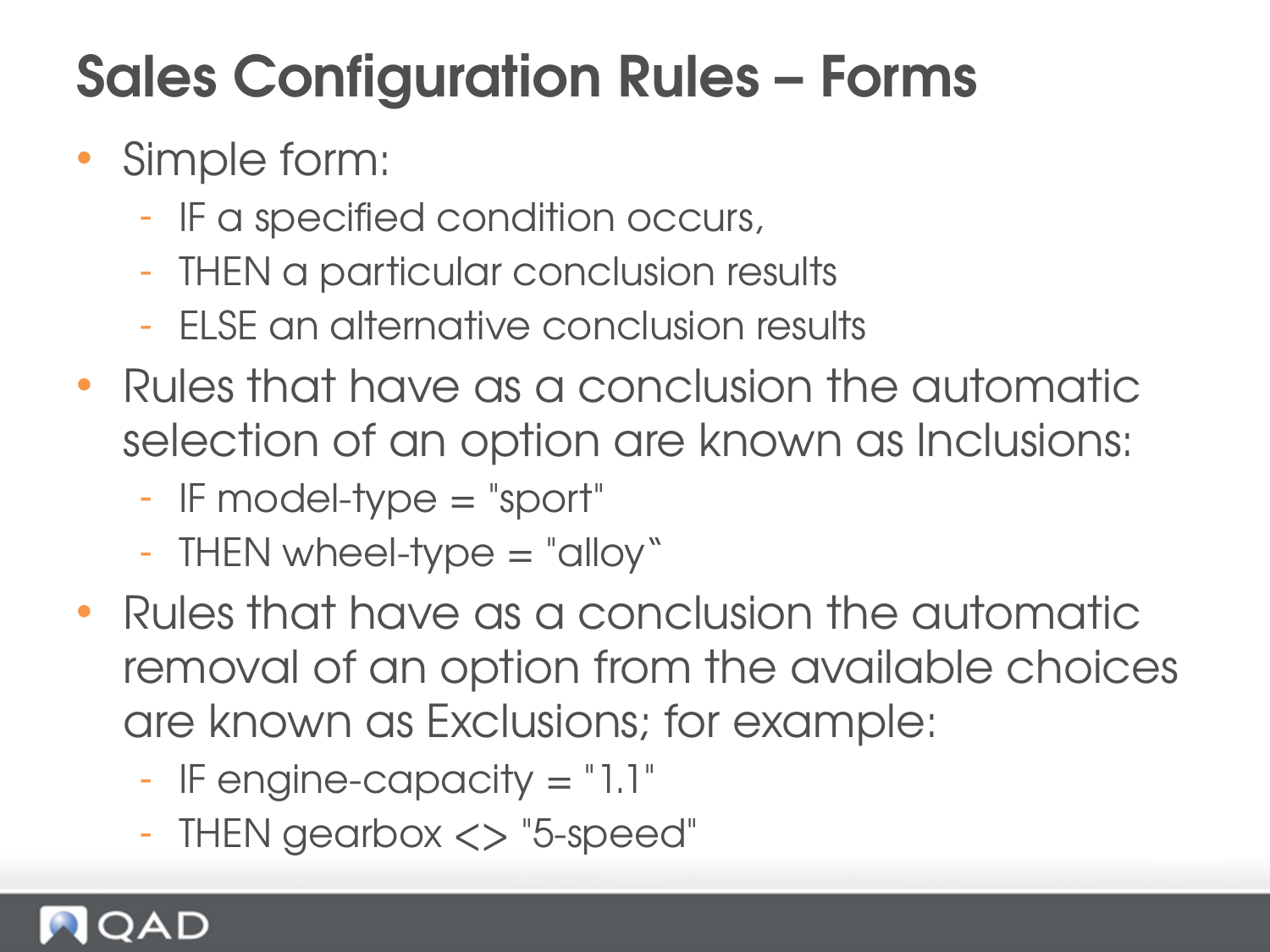

# Sales Configuration Rules – Forms
Simple form:
IF a specified condition occurs,
THEN a particular conclusion results
ELSE an alternative conclusion results
Rules that have as a conclusion the automatic selection of an option are known as Inclusions:
IF model-type = "sport"
THEN wheel-type = "alloy“
Rules that have as a conclusion the automatic removal of an option from the available choices are known as Exclusions; for example:
IF engine-capacity = "1.1"
THEN gearbox <> "5-speed"